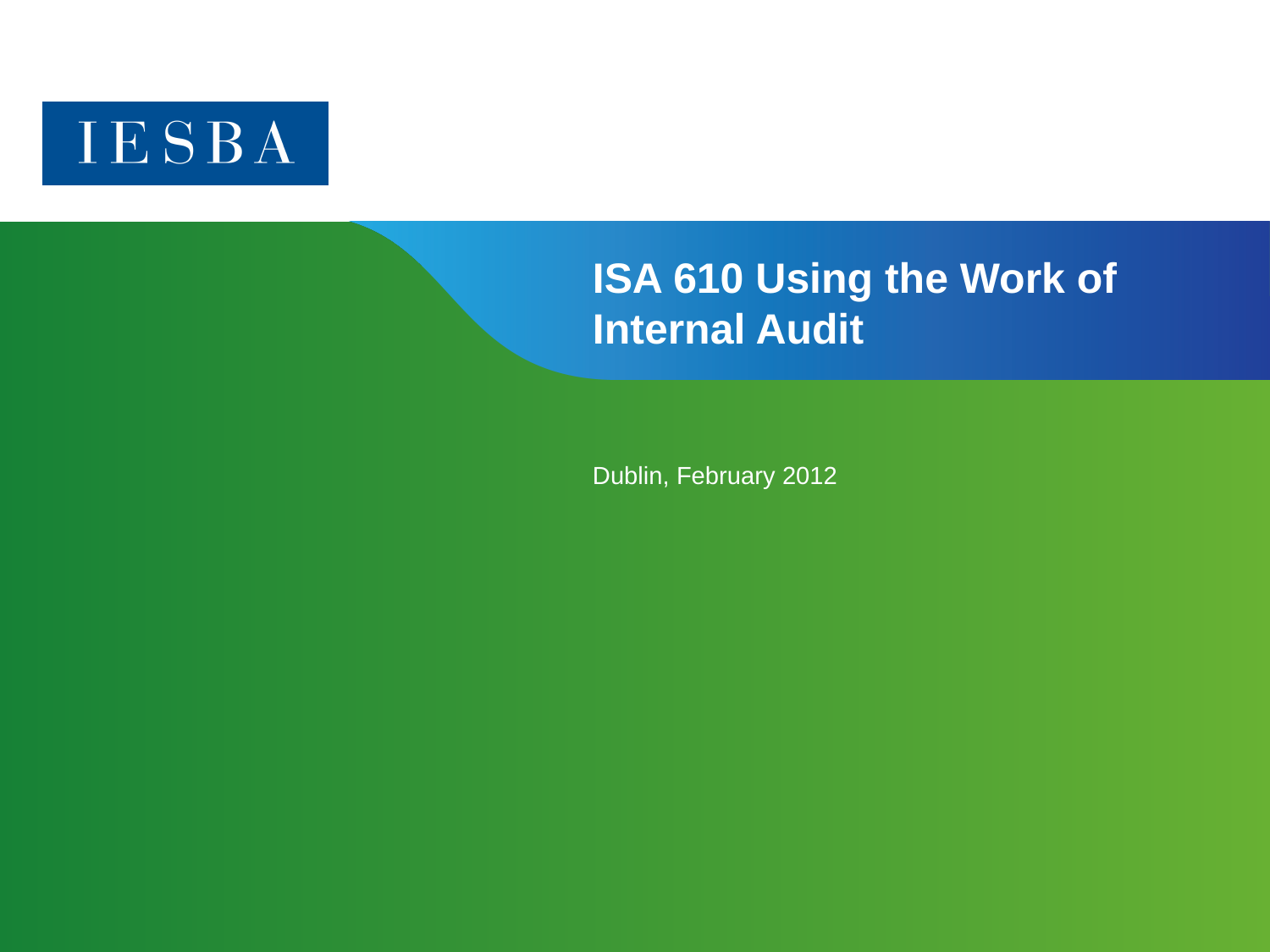

# ISA 610 Using the Work of Internal Audit
Dublin, February 2012